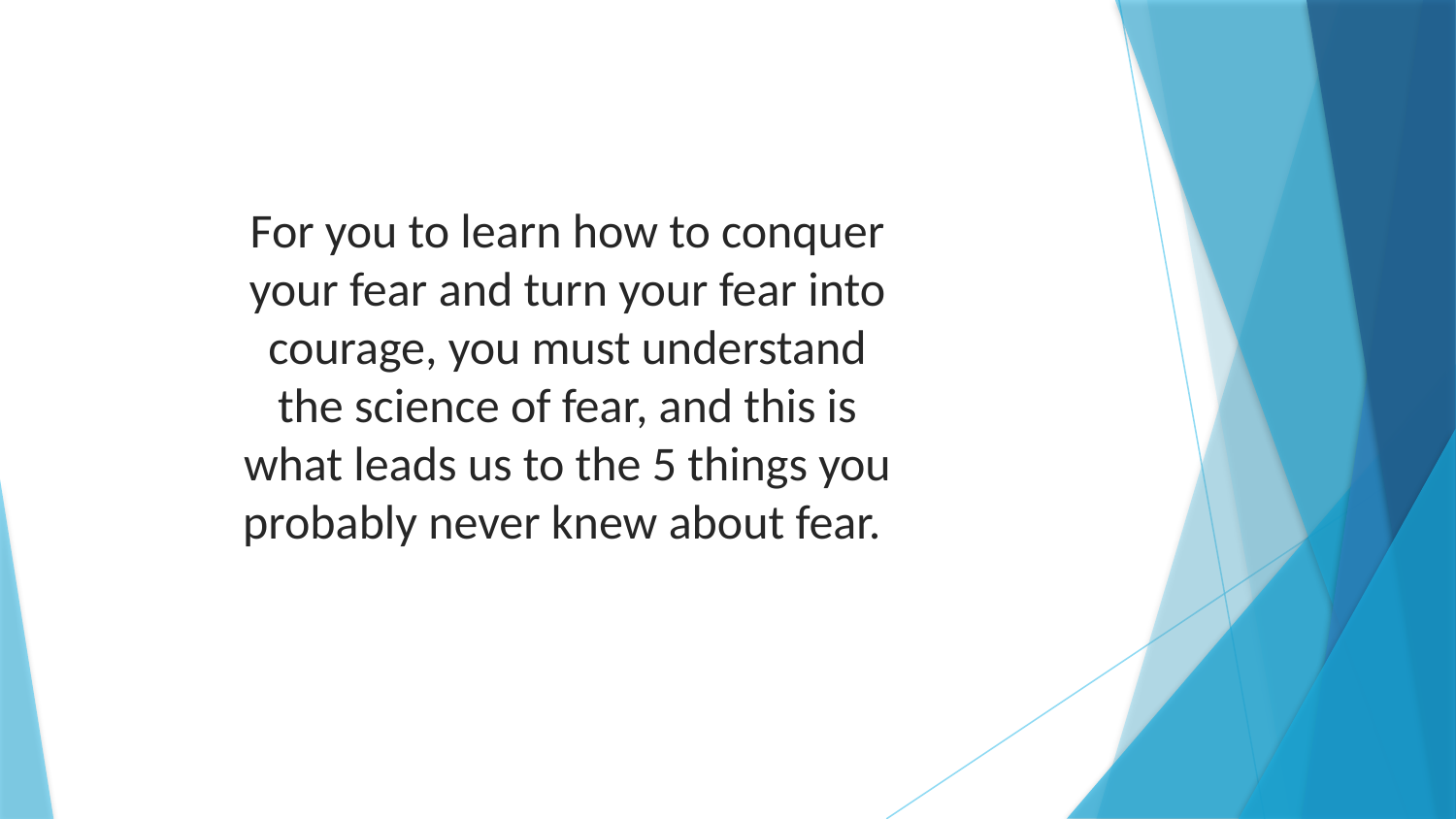

For you to learn how to conquer your fear and turn your fear into courage, you must understand the science of fear, and this is what leads us to the 5 things you probably never knew about fear.